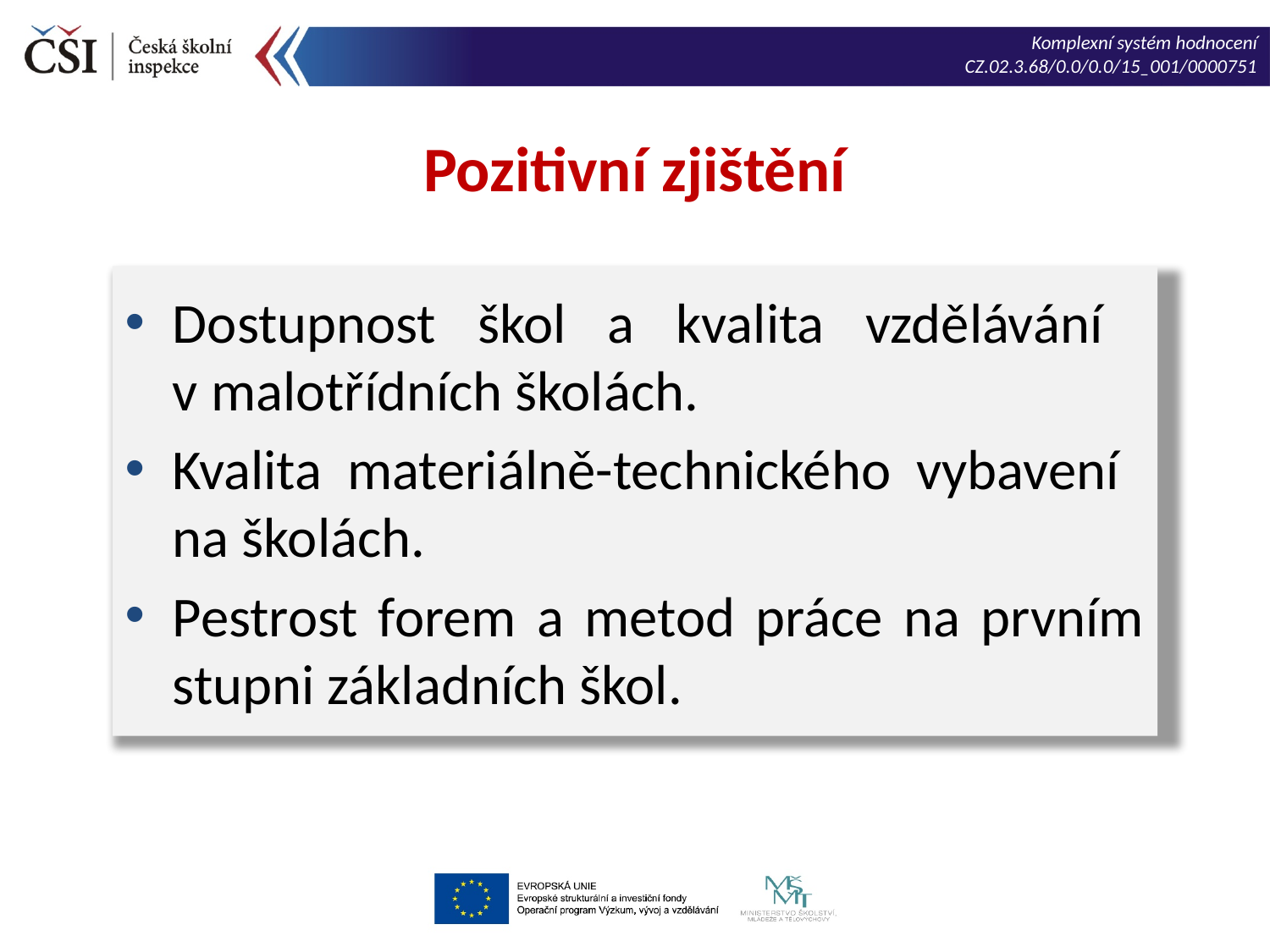

Pozitivní zjištění
Dostupnost škol a kvalita vzdělávání
v malotřídních školách.
Kvalita materiálně-technického vybavení
na školách.
Pestrost forem a metod práce na prvním stupni základních škol.